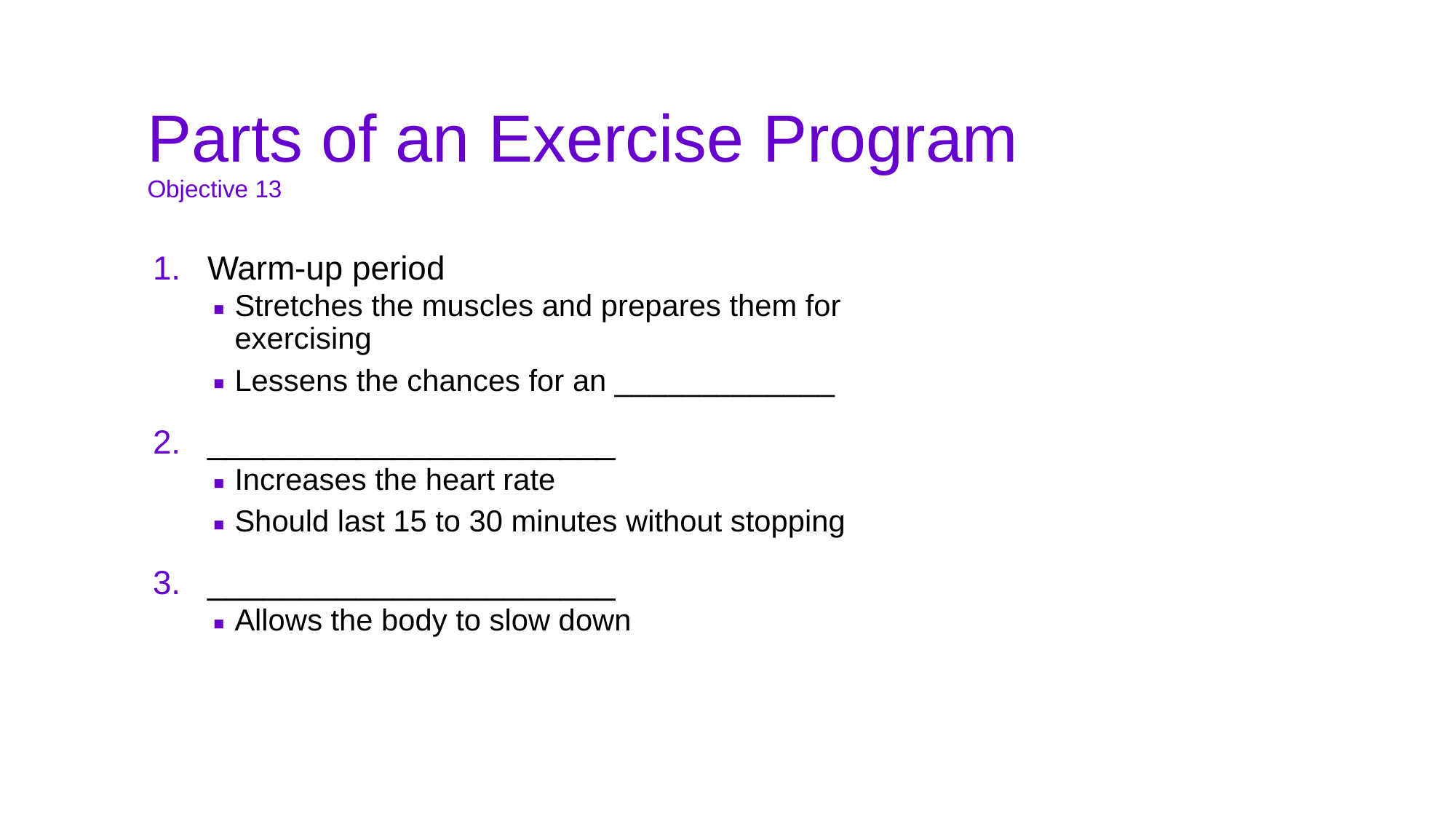

# Parts of an Exercise Program Objective 13
Warm-up period
Stretches the muscles and prepares them for exercising
Lessens the chances for an _____________
______________________
Increases the heart rate
Should last 15 to 30 minutes without stopping
______________________
Allows the body to slow down